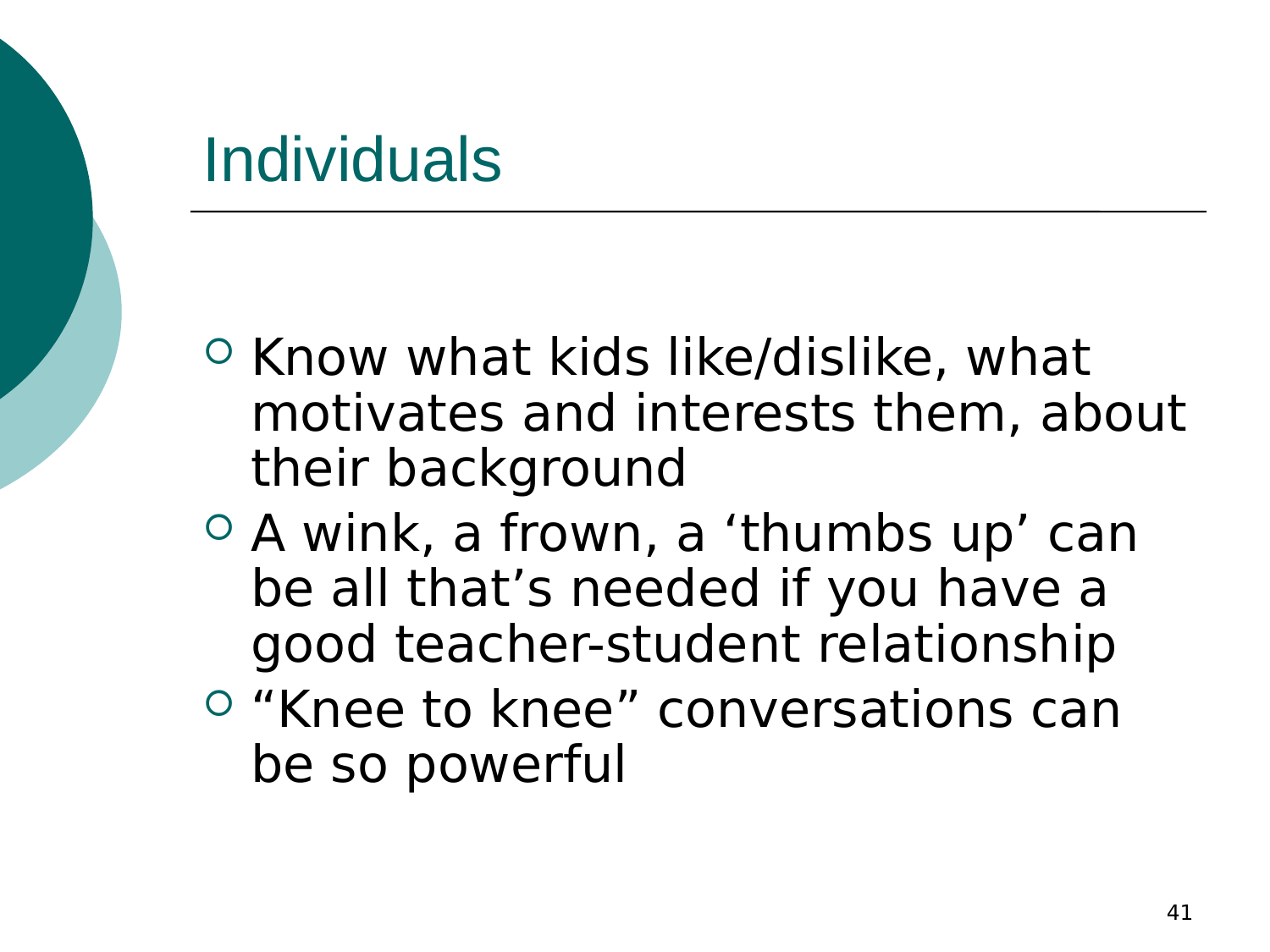

# Individuals

Know what kids like/dislike, what motivates and interests them, about their background
A wink, a frown, a ‘thumbs up’ can be all that’s needed if you have a good teacher-student relationship
“Knee to knee” conversations can be so powerful
41